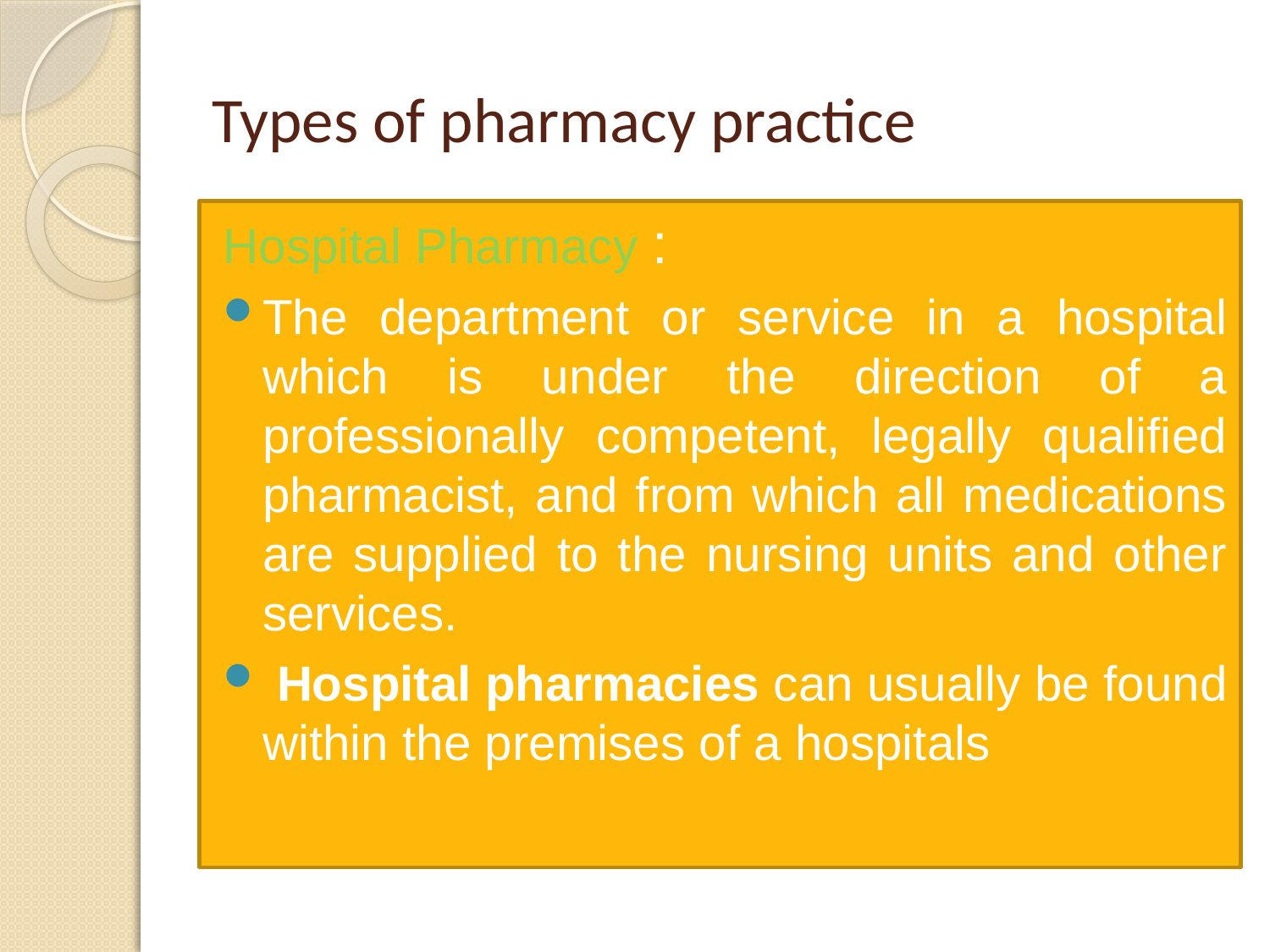

# Types of pharmacy practice
Hospital Pharmacy :
The department or service in a hospital which is under the direction of a professionally competent, legally qualified pharmacist, and from which all medications are supplied to the nursing units and other services.
 Hospital pharmacies can usually be found within the premises of a hospitals